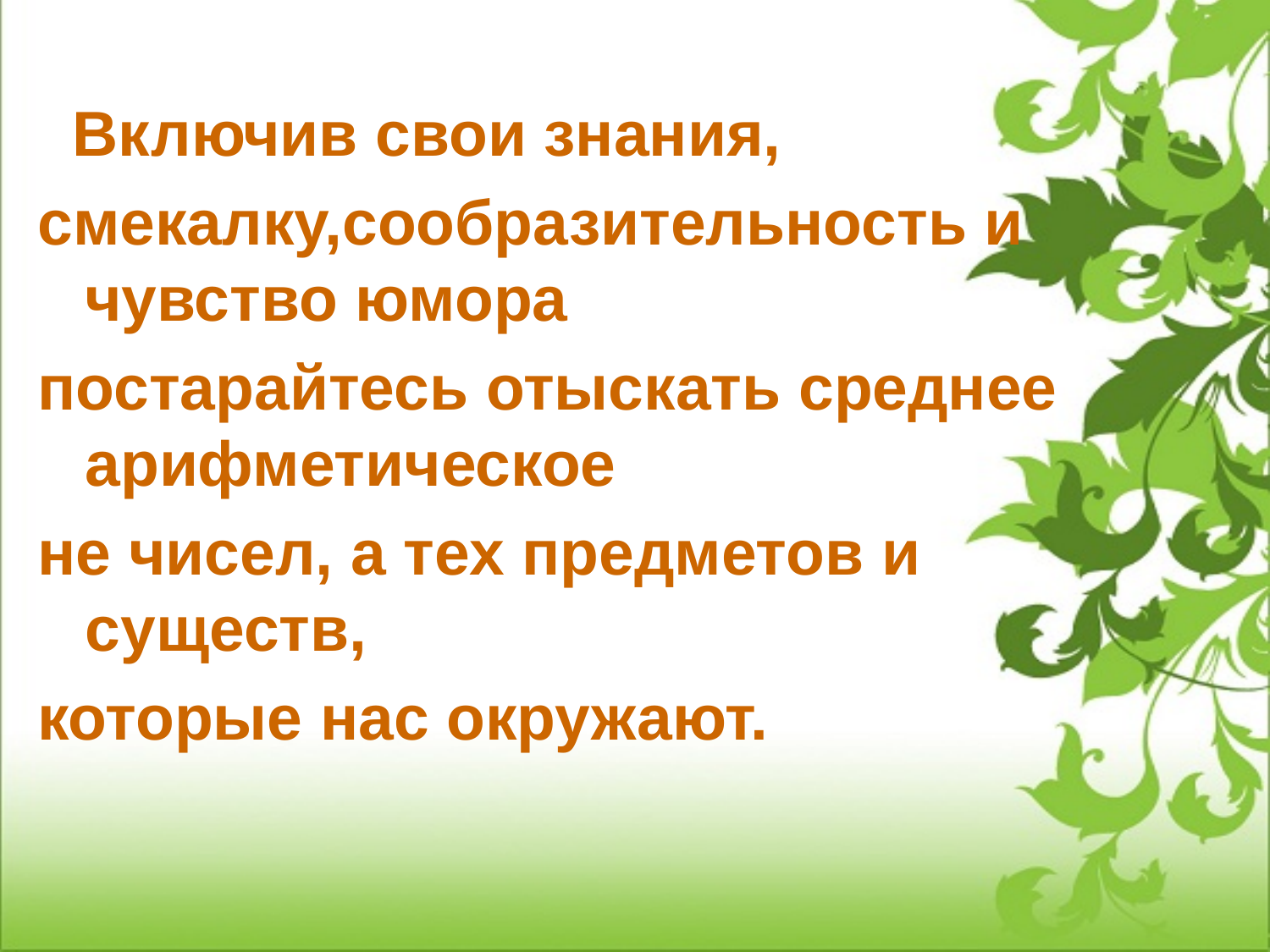

#
  Включив свои знания,
смекалку,сообразительность и чувство юмора
постарайтесь отыскать среднее арифметическое
не чисел, а тех предметов и существ,
которые нас окружают.